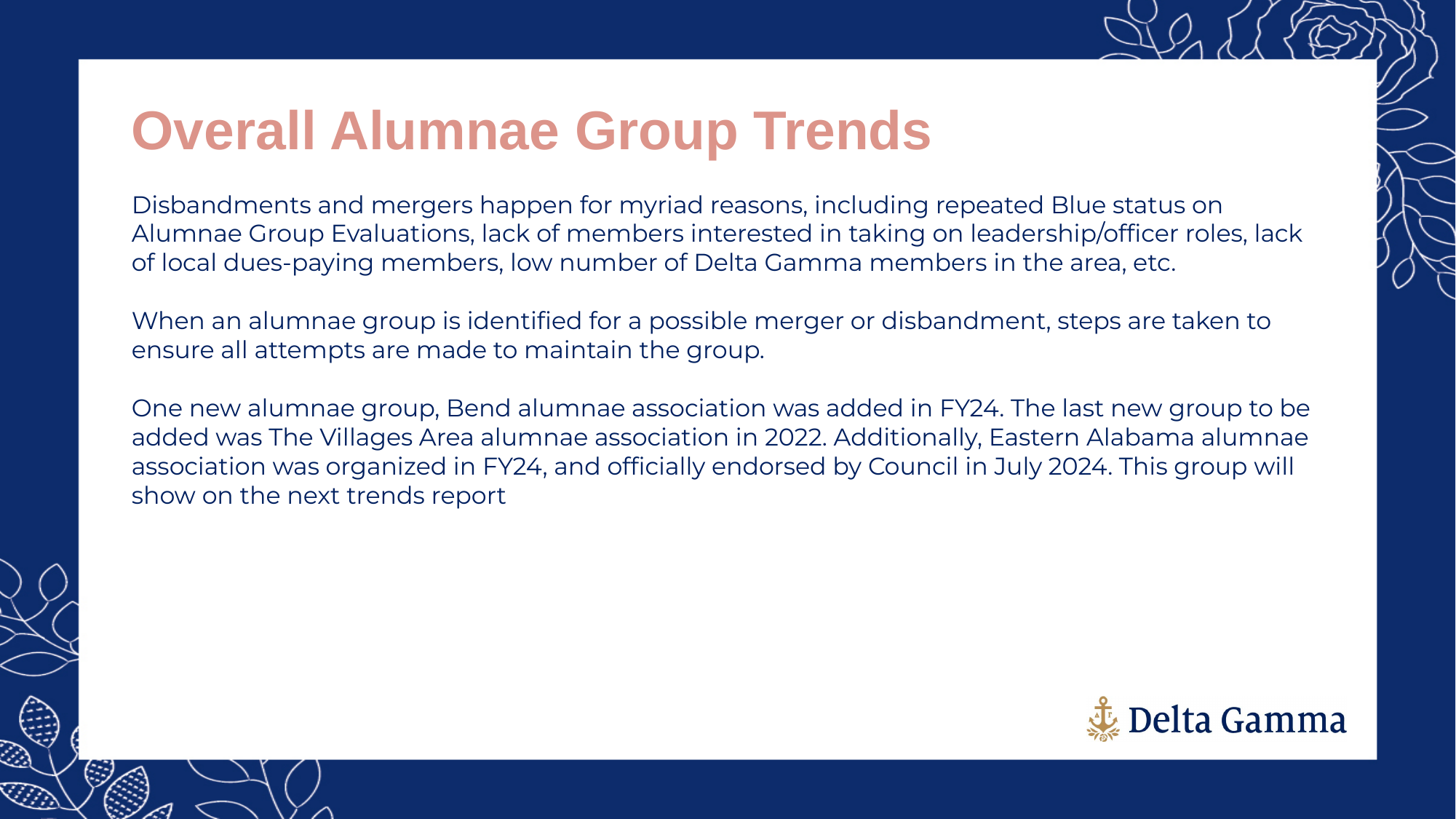

Overall Alumnae Group Trends
Disbandments and mergers happen for myriad reasons, including repeated Blue status on Alumnae Group Evaluations, lack of members interested in taking on leadership/officer roles, lack of local dues-paying members, low number of Delta Gamma members in the area, etc.

When an alumnae group is identified for a possible merger or disbandment, steps are taken to ensure all attempts are made to maintain the group.

One new alumnae group, Bend alumnae association was added in FY24. The last new group to be added was The Villages Area alumnae association in 2022. Additionally, Eastern Alabama alumnae association was organized in FY24, and officially endorsed by Council in July 2024. This group will show on the next trends report